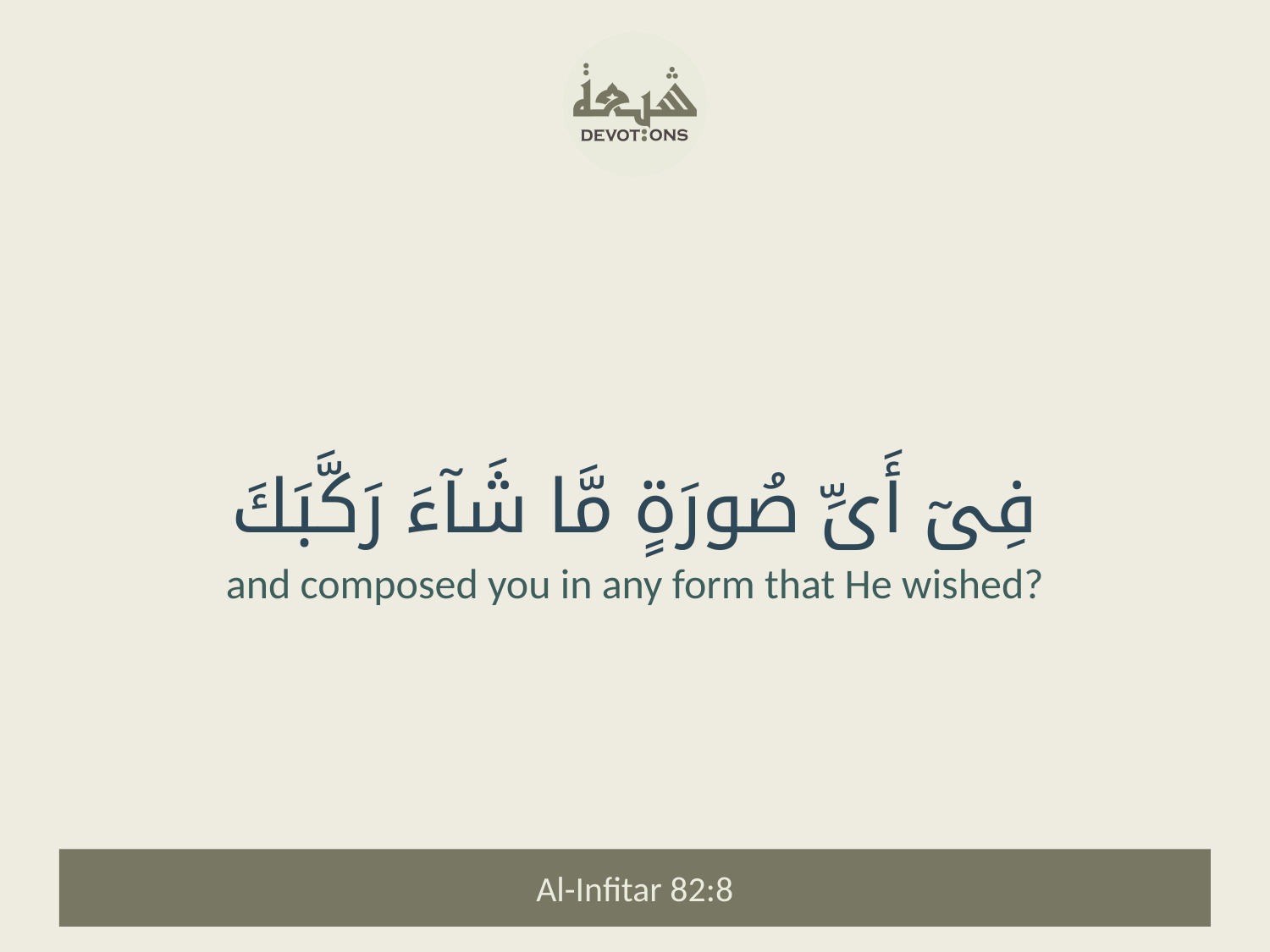

فِىٓ أَىِّ صُورَةٍ مَّا شَآءَ رَكَّبَكَ
and composed you in any form that He wished?
Al-Infitar 82:8